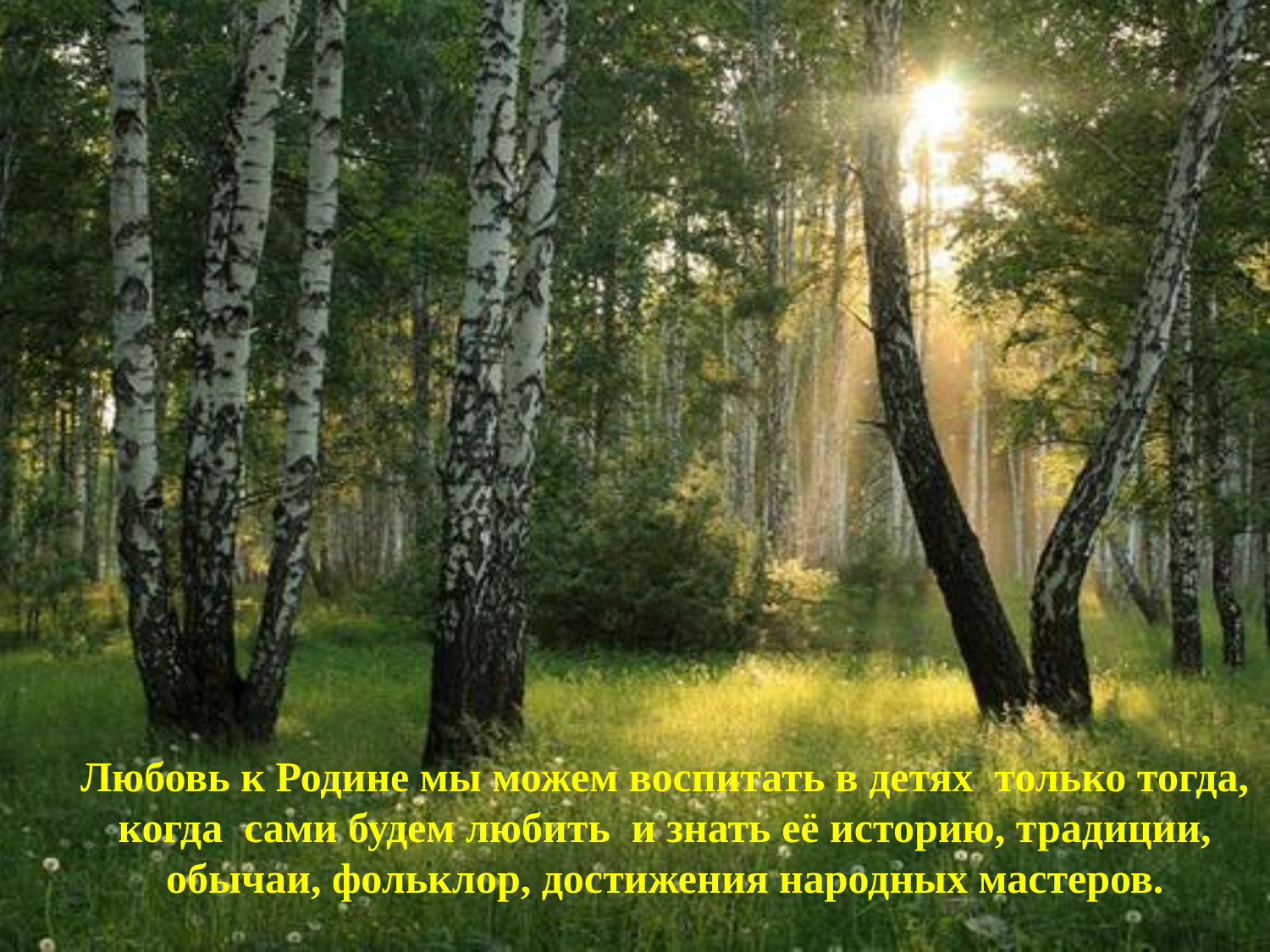

Любовь к Родине мы можем воспитать в детях  только тогда, когда  сами будем любить  и знать её историю, традиции, обычаи, фольклор, достижения народных мастеров.